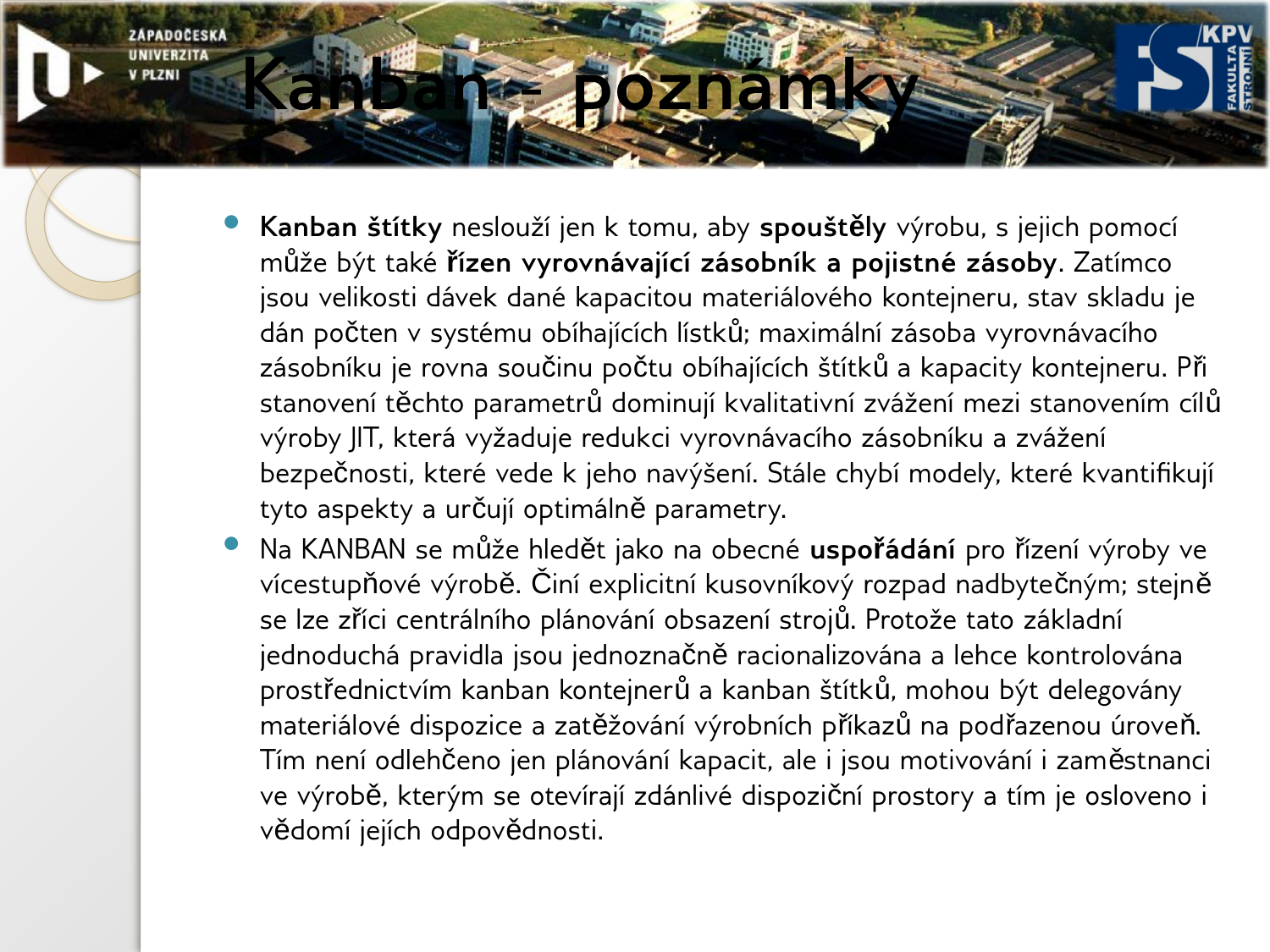

# Kanban - poznámky
Kanban štítky neslouží jen k tomu, aby spouštěly výrobu, s jejich pomocí může být také řízen vyrovnávající zásobník a pojistné zásoby. Zatímco jsou velikosti dávek dané kapacitou materiálového kontejneru, stav skladu je dán počten v systému obíhajících lístků; maximální zásoba vyrovnávacího zásobníku je rovna součinu počtu obíhajících štítků a kapacity kontejneru. Při stanovení těchto parametrů dominují kvalitativní zvážení mezi stanovením cílů výroby JIT, která vyžaduje redukci vyrovnávacího zásobníku a zvážení bezpečnosti, které vede k jeho navýšení. Stále chybí modely, které kvantifikují tyto aspekty a určují optimálně parametry.
Na KANBAN se může hledět jako na obecné uspořádání pro řízení výroby ve vícestupňové výrobě. Činí explicitní kusovníkový rozpad nadbytečným; stejně se lze zříci centrálního plánování obsazení strojů. Protože tato základní jednoduchá pravidla jsou jednoznačně racionalizována a lehce kontrolována prostřednictvím kanban kontejnerů a kanban štítků, mohou být delegovány materiálové dispozice a zatěžování výrobních příkazů na podřazenou úroveň. Tím není odlehčeno jen plánování kapacit, ale i jsou motivování i zaměstnanci ve výrobě, kterým se otevírají zdánlivé dispoziční prostory a tím je osloveno i vědomí jejích odpovědnosti.